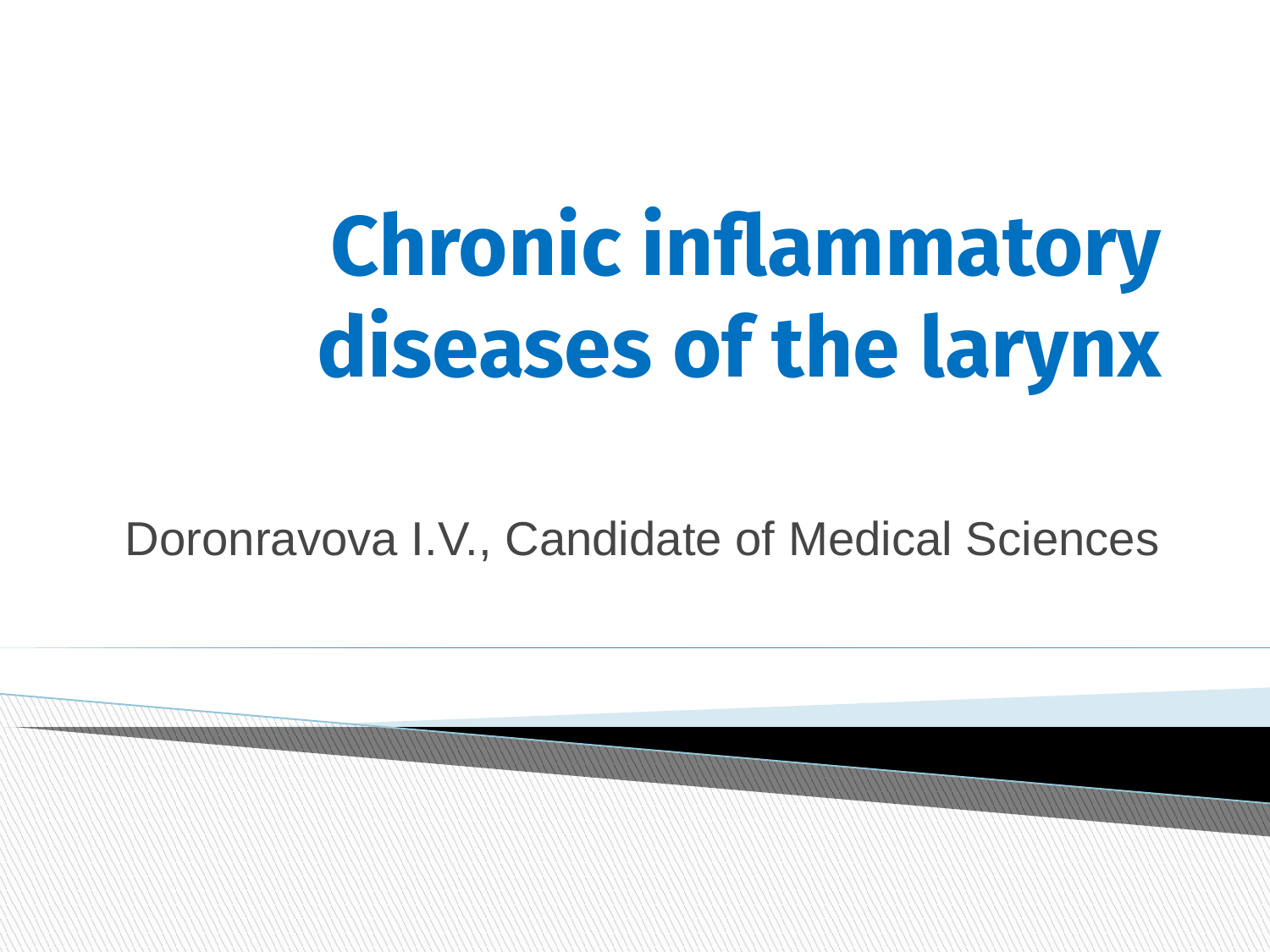

# Chronic inflammatory diseases of the larynx
Doronravova I.V., Candidate of Medical Sciences